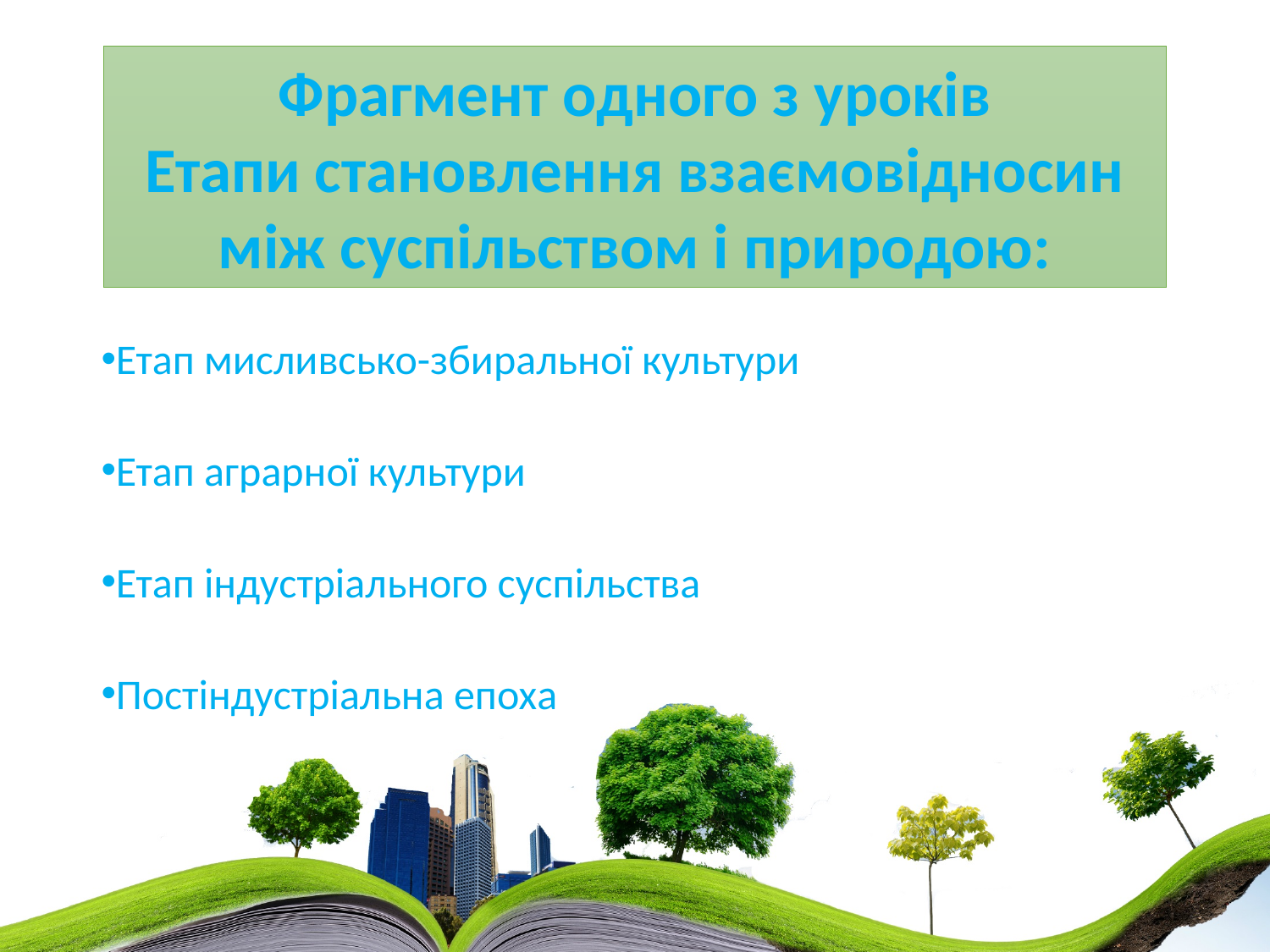

Фрагмент одного з уроків
Етапи становлення взаємовідносин між суспільством і природою:
Етап мисливсько-збиральної культури

Етап аграрної культури

Етап індустріального суспільства

Постіндустріальна епоха